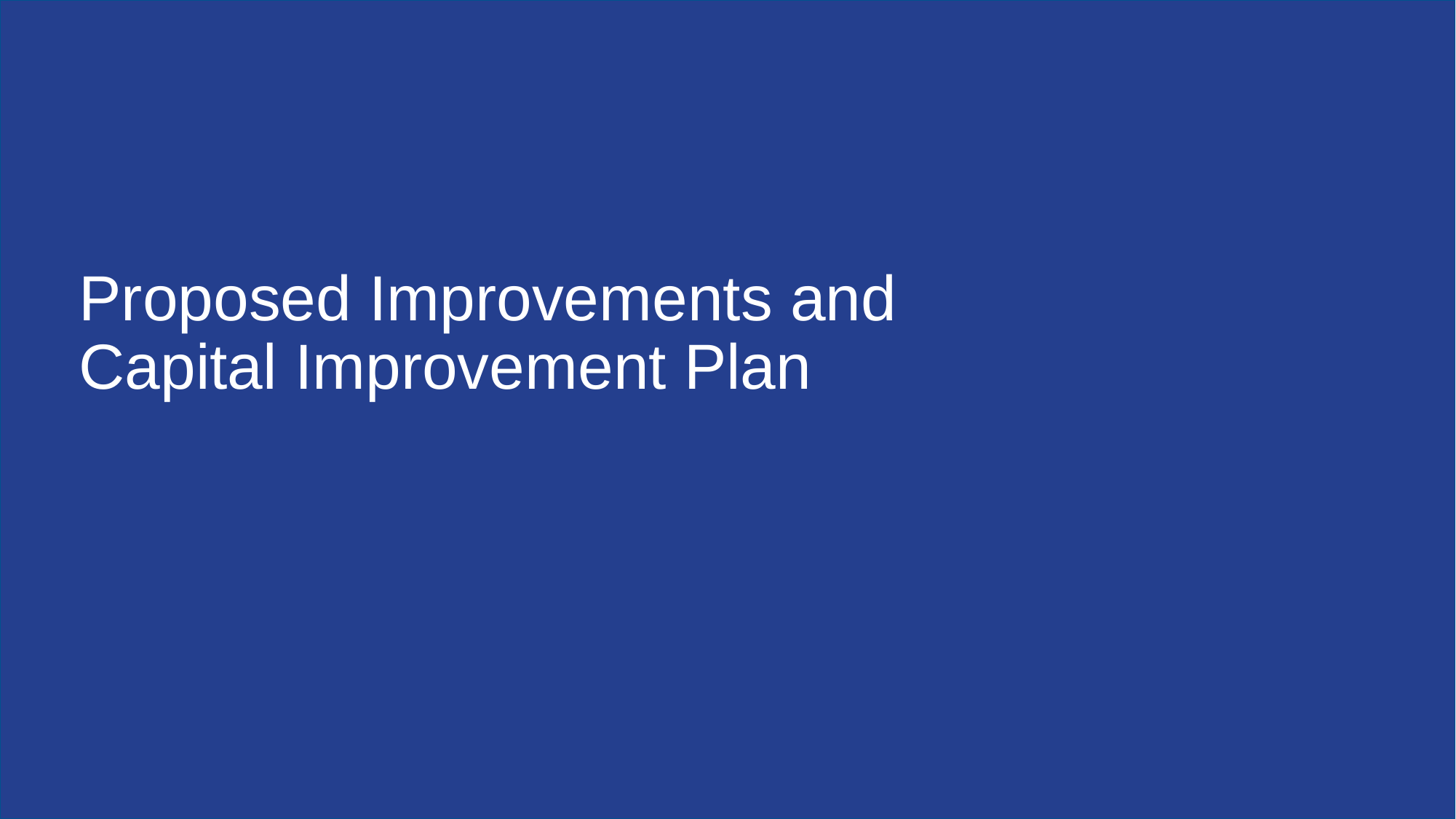

# Proposed Improvements and Capital Improvement Plan